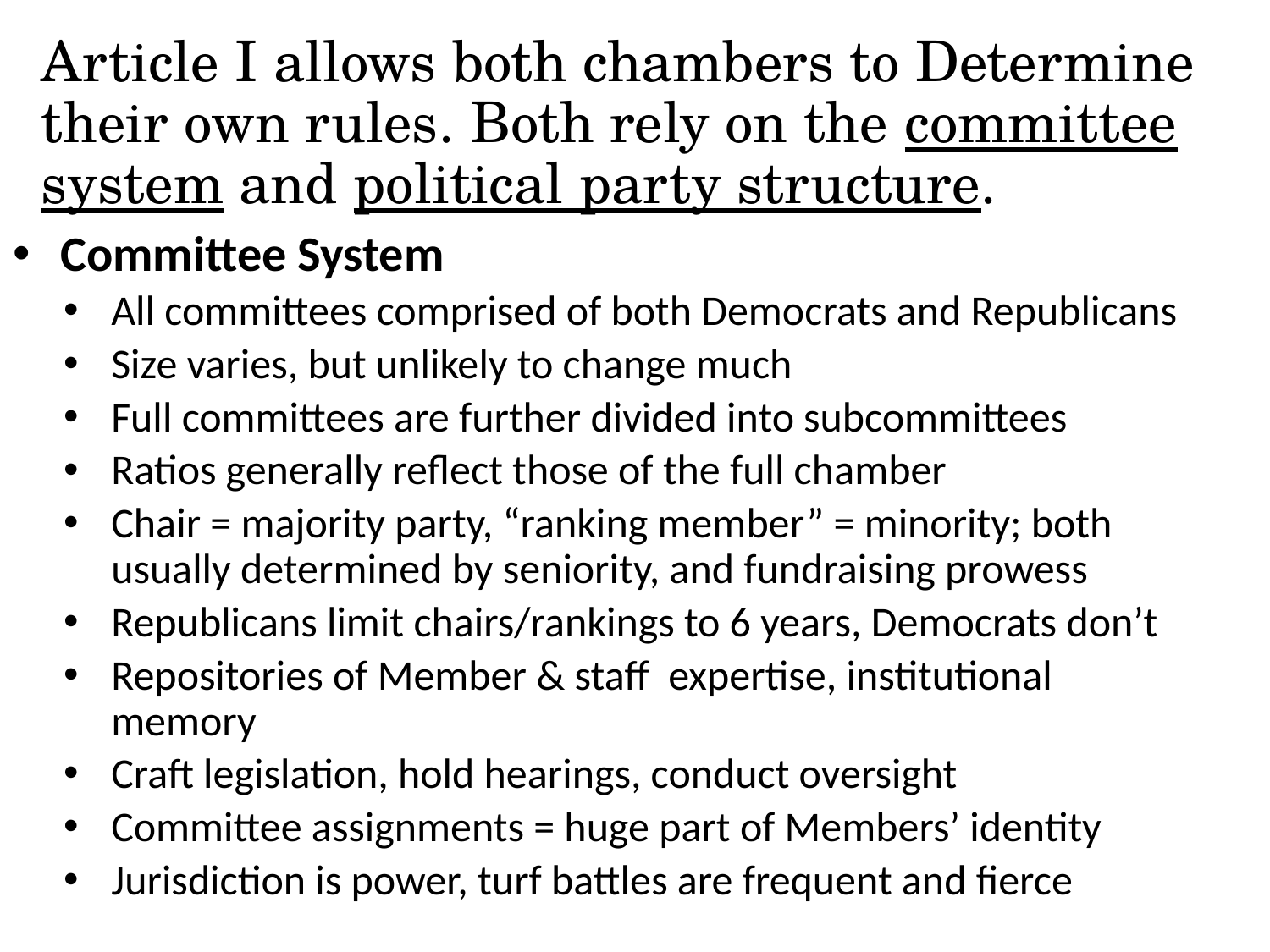

# Article I allows both chambers to Determine their own rules. Both rely on the committee system and political party structure.
Committee System
All committees comprised of both Democrats and Republicans
Size varies, but unlikely to change much
Full committees are further divided into subcommittees
Ratios generally reflect those of the full chamber
Chair = majority party, “ranking member” = minority; both 	usually determined by seniority, and fundraising prowess
Republicans limit chairs/rankings to 6 years, Democrats don’t
Repositories of Member & staff  expertise, institutional memory
Craft legislation, hold hearings, conduct oversight
Committee assignments = huge part of Members’ identity
Jurisdiction is power, turf battles are frequent and fierce